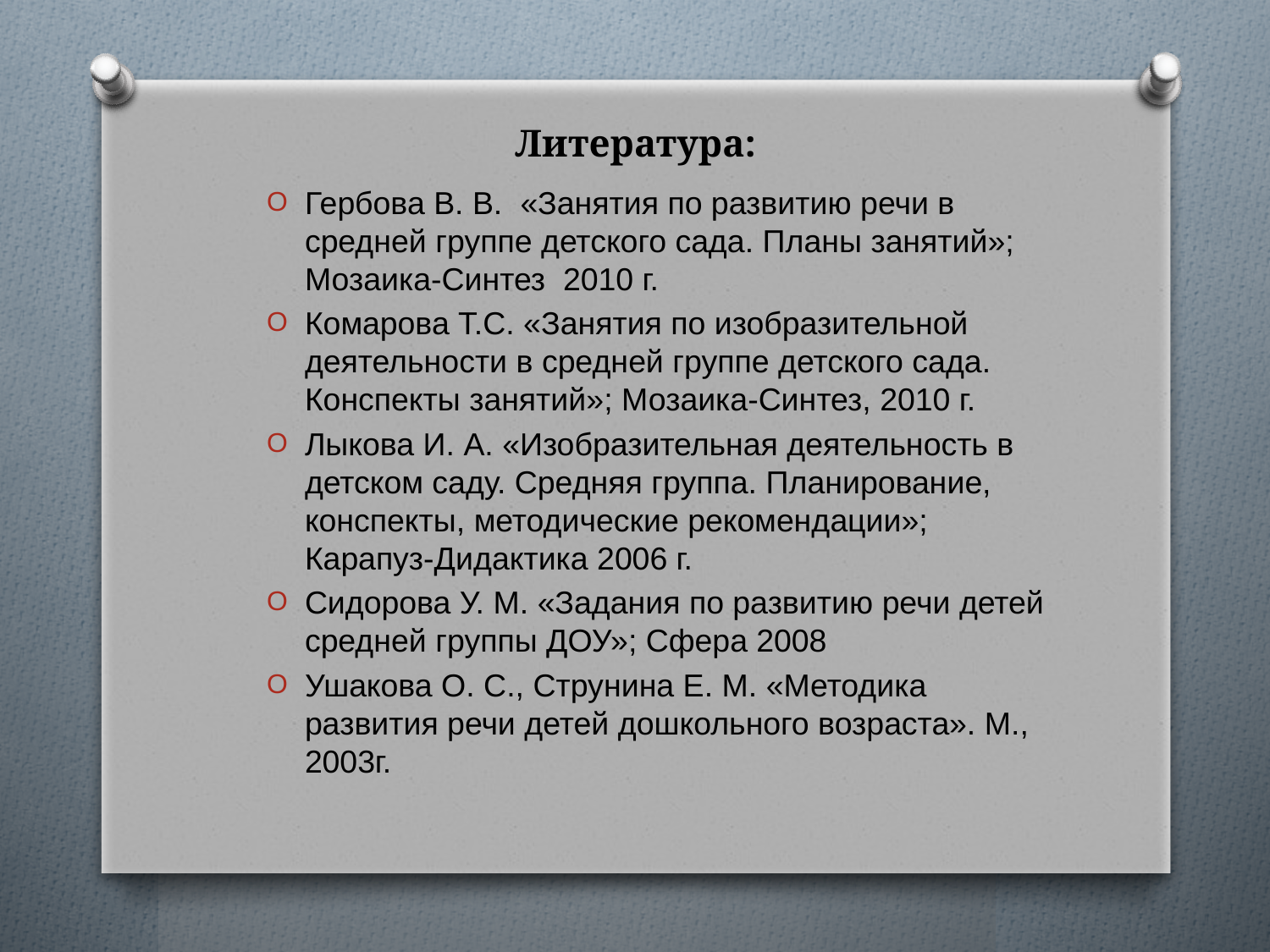

# Литература:
Гербова В. В.  «Занятия по развитию речи в средней группе детского сада. Планы занятий»; Мозаика-Синтез  2010 г.
Комарова Т.С. «Занятия по изобразительной деятельности в средней группе детского сада. Конспекты занятий»; Мозаика-Синтез, 2010 г.
Лыкова И. А. «Изобразительная деятельность в детском саду. Средняя группа. Планирование, конспекты, методические рекомендации»; Карапуз-Дидактика 2006 г.
Сидорова У. М. «Задания по развитию речи детей средней группы ДОУ»; Сфера 2008
Ушакова О. С., Струнина Е. М. «Методика развития речи детей дошкольного возраста». М., 2003г.